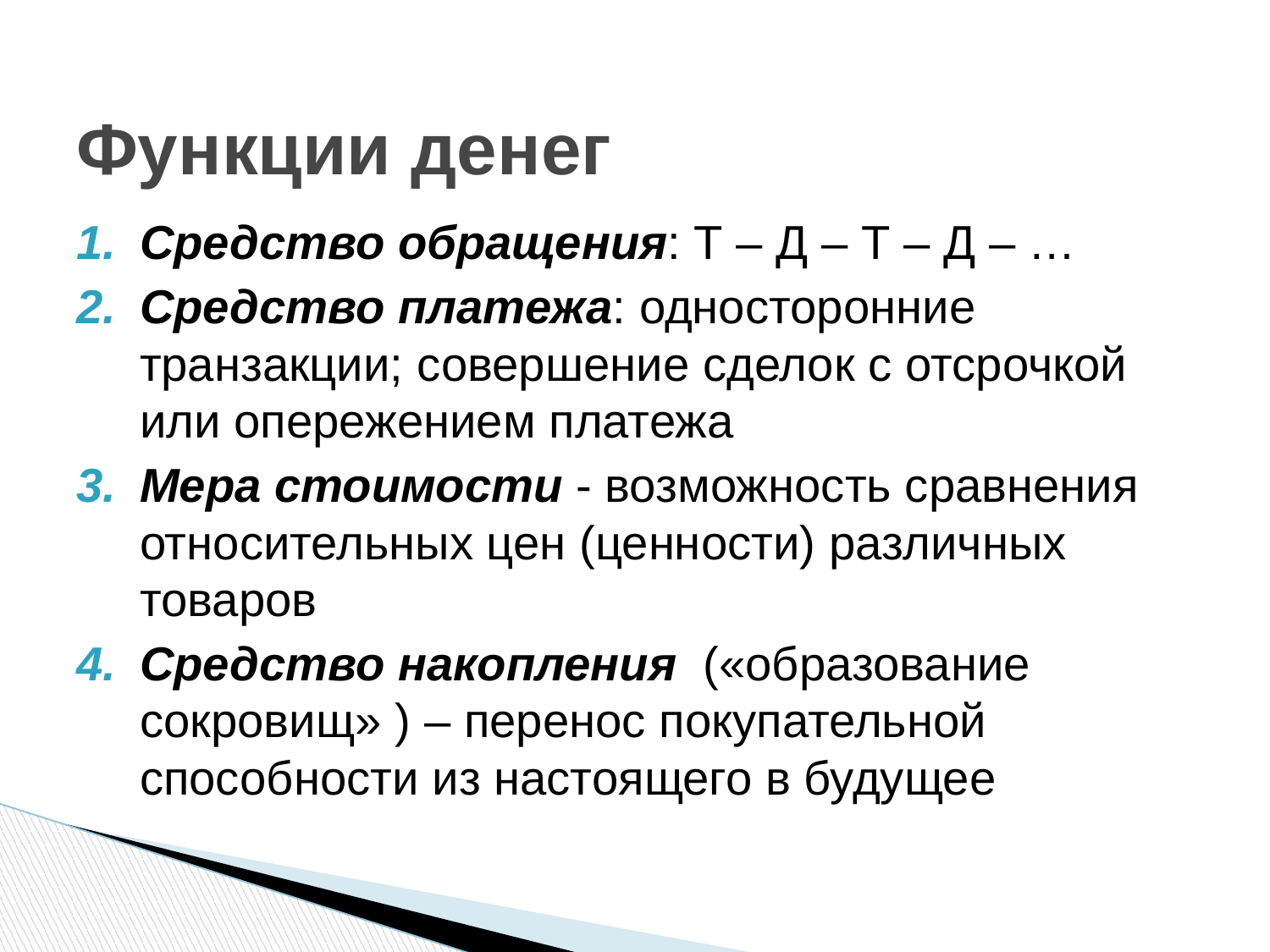

# Функции денег
Средство обращения: Т – Д – Т – Д – …
Средство платежа: односторонние транзакции; совершение сделок с отсрочкой или опережением платежа
Мера стоимости - возможность сравнения относительных цен (ценности) различных товаров
Средство накопления  («образование сокровищ» ) – перенос покупательной способности из настоящего в будущее